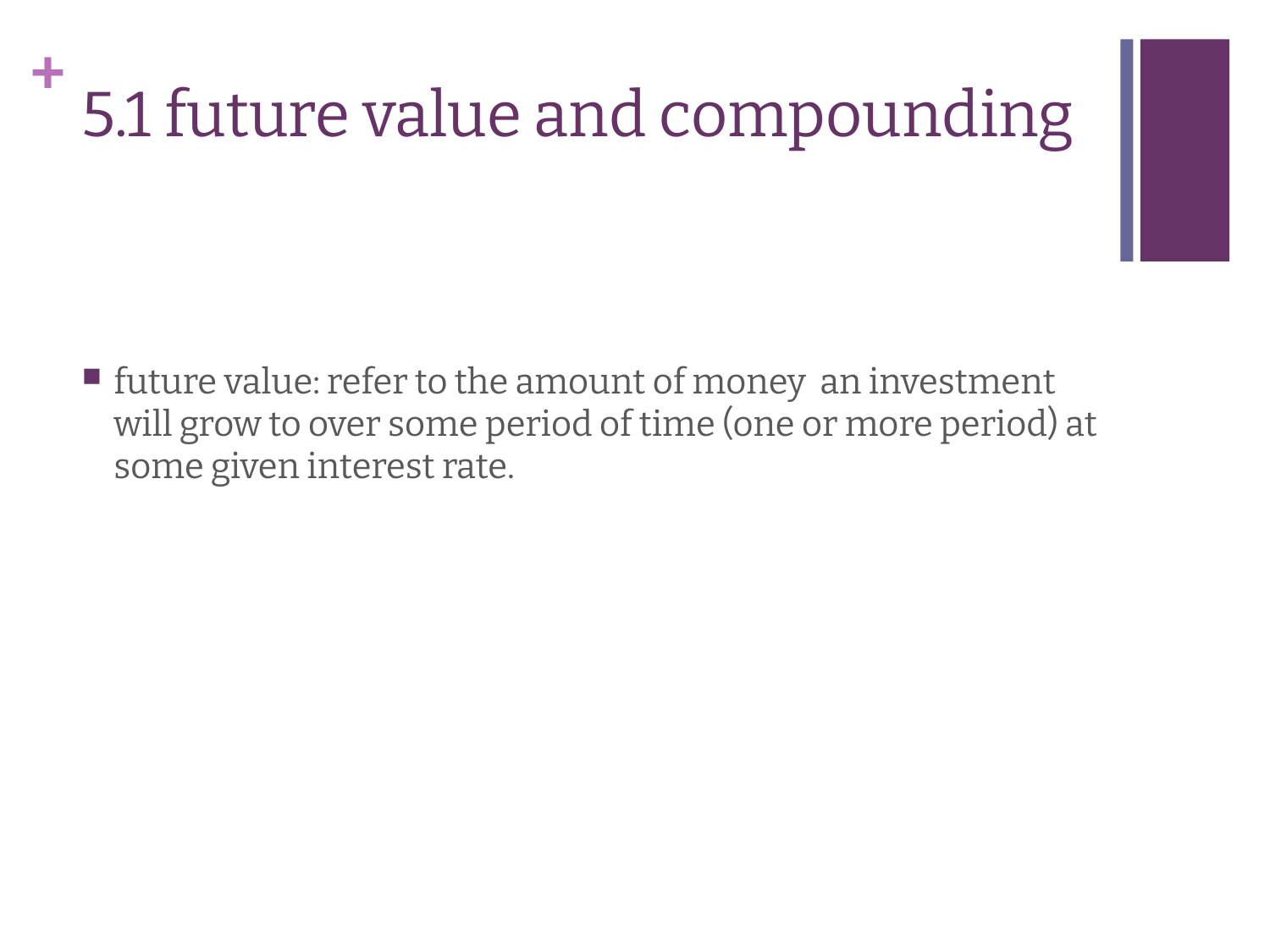

# 5.1 future value and compounding

future value: refer to the amount of money  an investment will grow to over some period of time (one or more period) at some given interest rate.